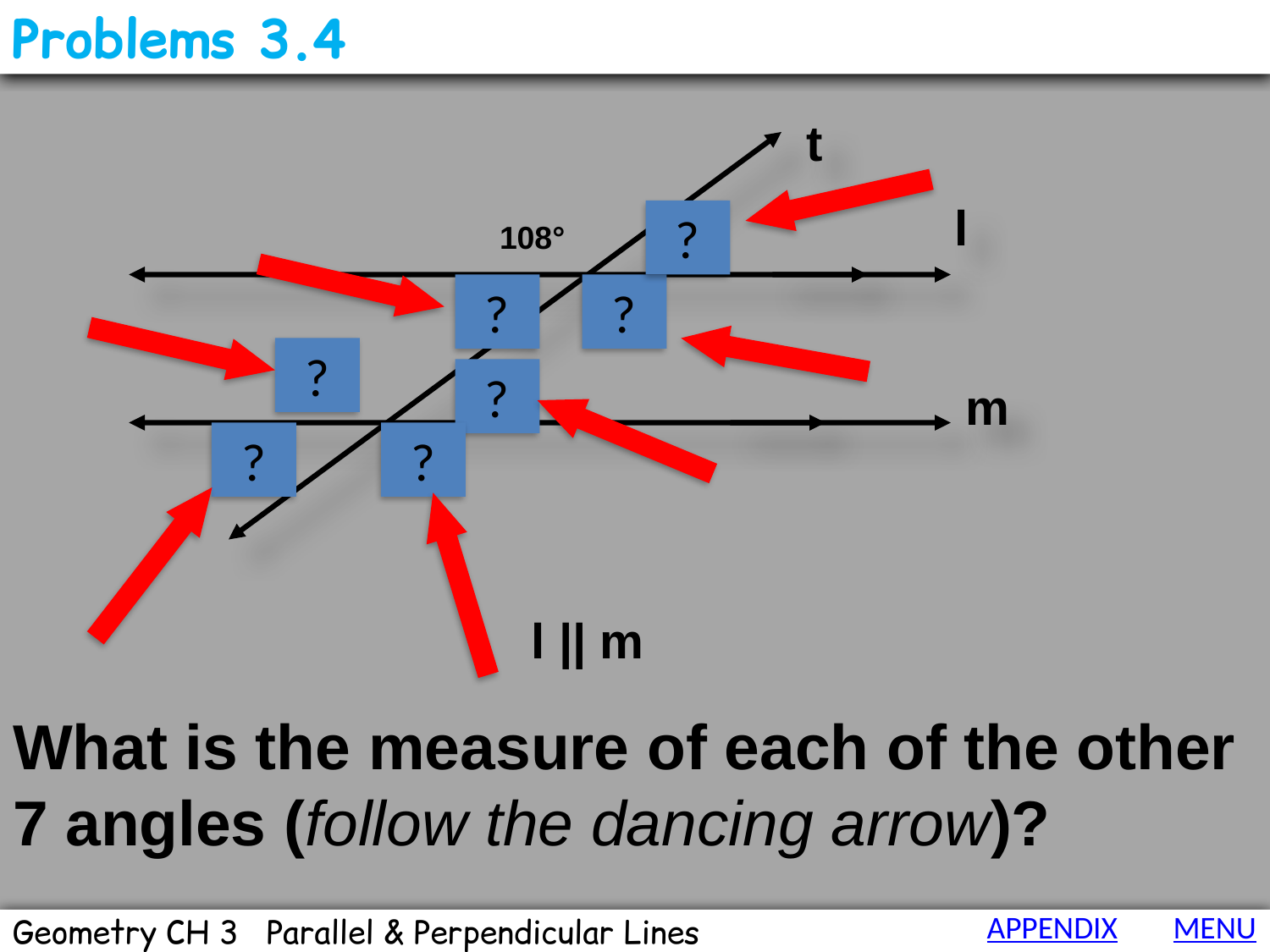

Problems 3.4
t

l

?
108°
72°

?
?

72°
108°

?
108°
?
72°
m

?
?

72°
108°

l || m

What is the measure of each of the other 7 angles (follow the dancing arrow)?

APPENDIX
MENU
Geometry CH 3	Parallel & Perpendicular Lines